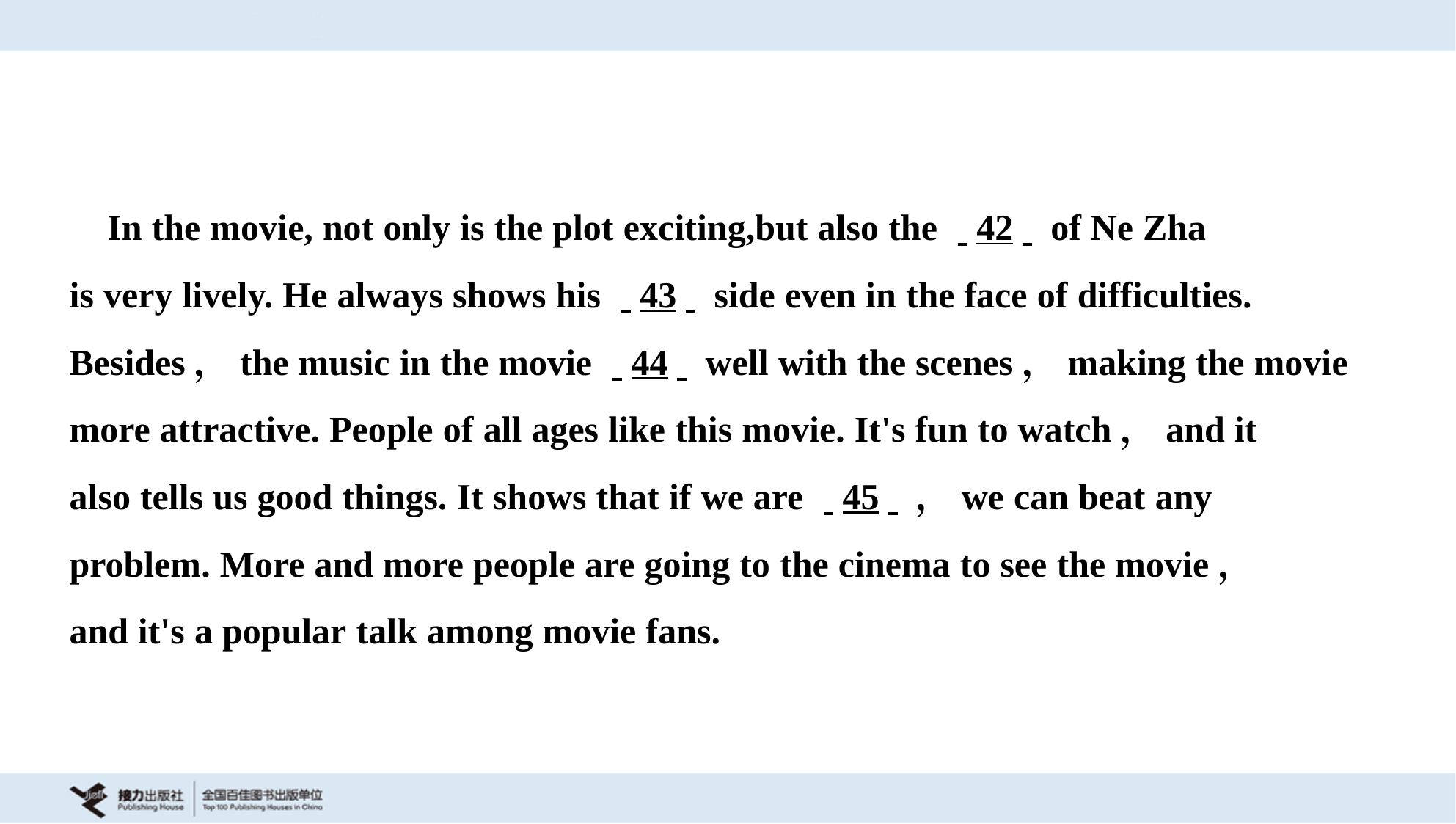

In the movie, not only is the plot exciting,but also the . .42. . of Ne Zha
is very lively. He always shows his . .43. . side even in the face of difficulties.
Besides，the music in the movie . .44. . well with the scenes，making the movie
more attractive. People of all ages like this movie. It's fun to watch，and it
also tells us good things. It shows that if we are . .45. .，we can beat any
problem. More and more people are going to the cinema to see the movie，
and it's a popular talk among movie fans.